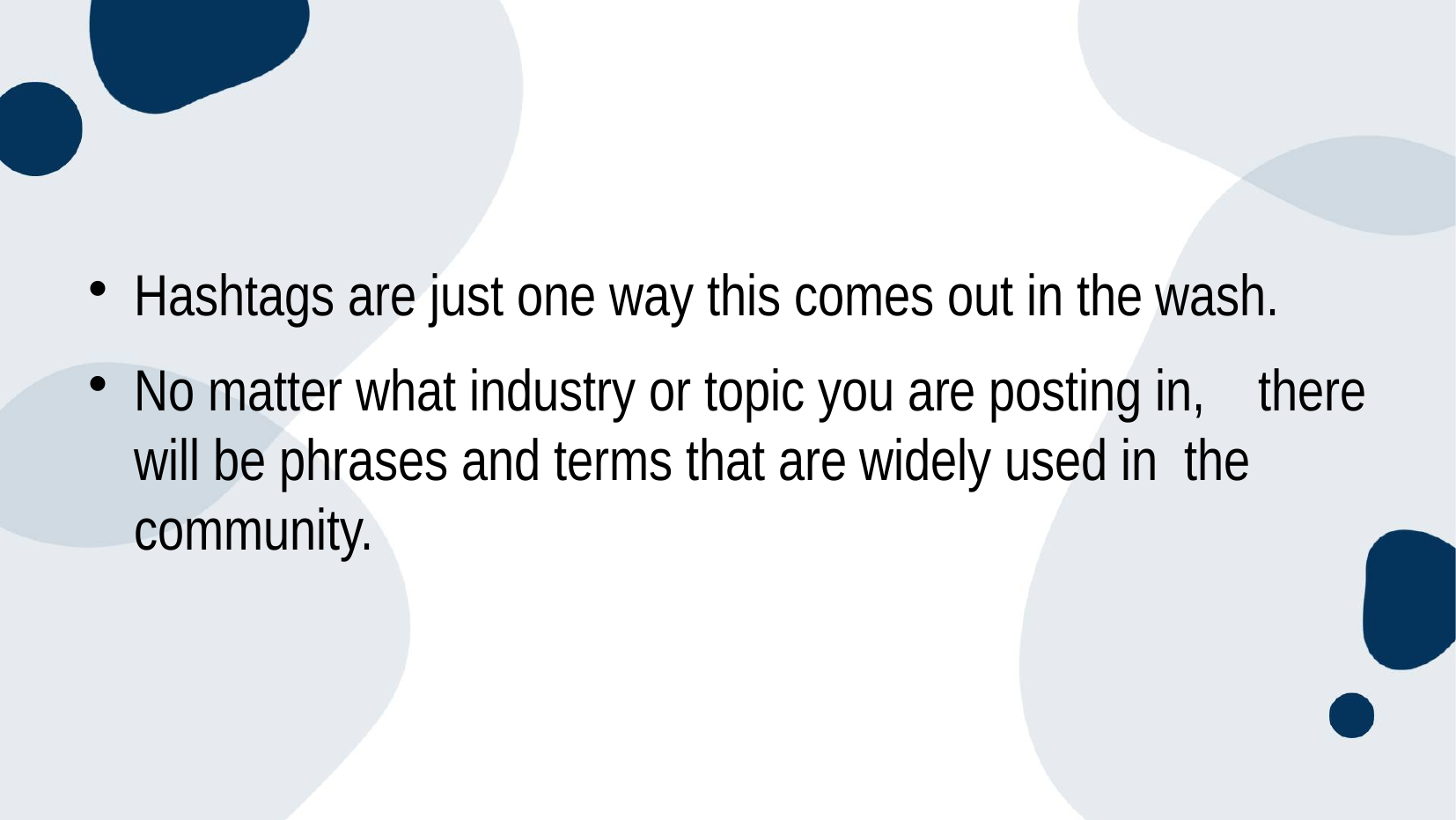

Hashtags are just one way this comes out in the wash.
No matter what industry or topic you are posting in,    there will be phrases and terms that are widely used in  the community.